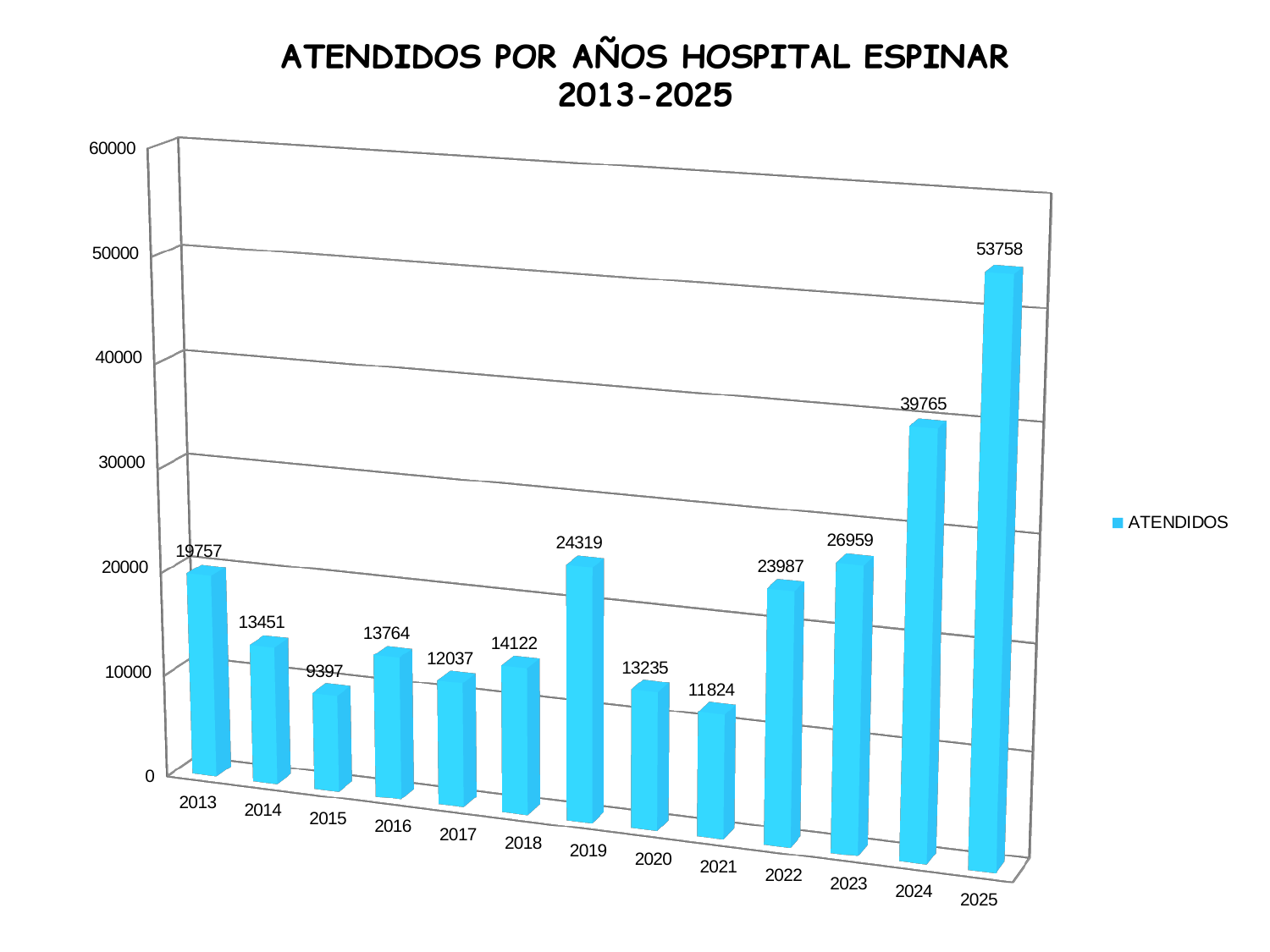

ATENDIDOS POR AÑOS HOSPITAL ESPINAR 2013-2025

[unsupported chart]